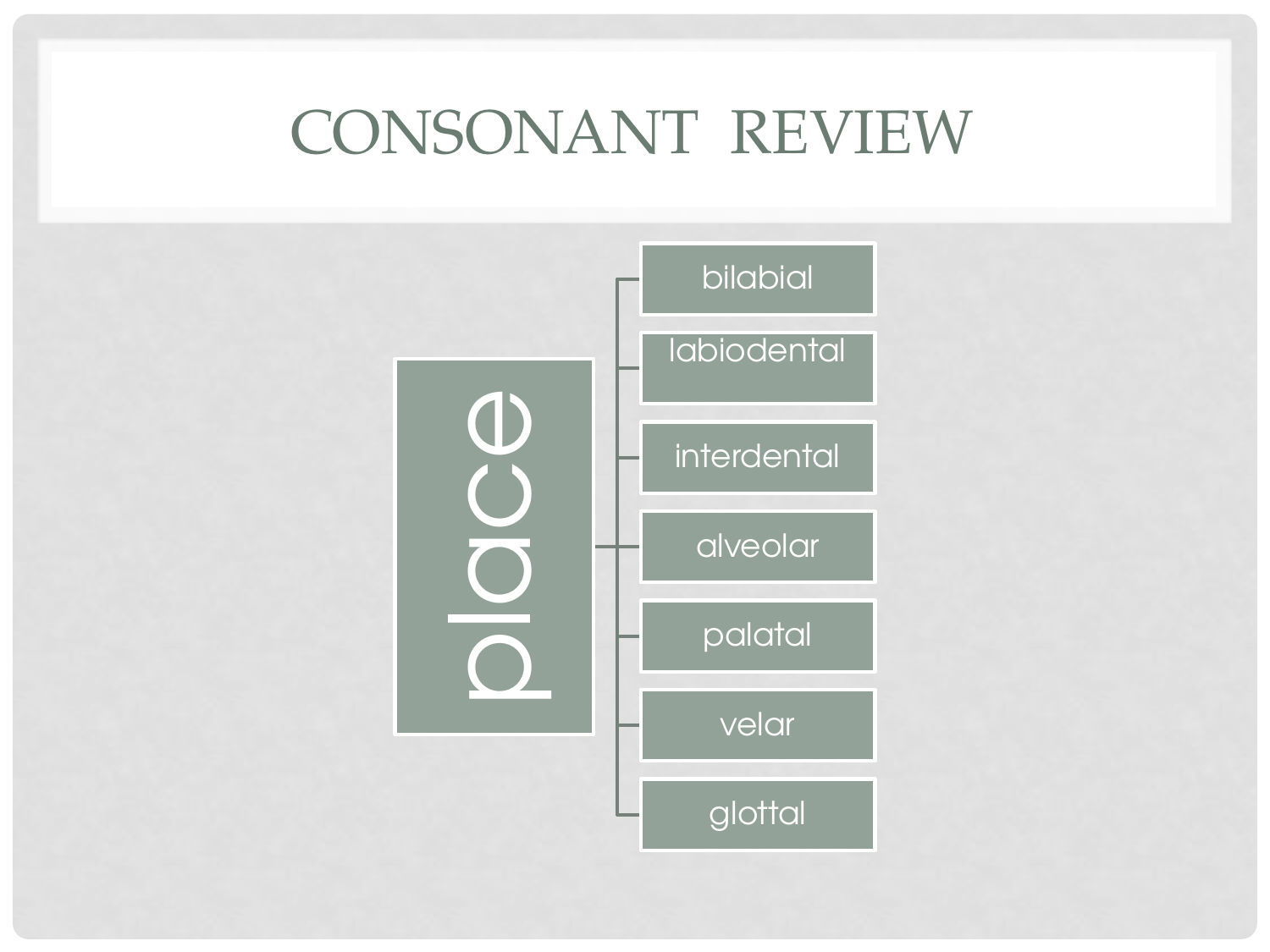

# Consonant  review

place
bilabial
labiodental
interdental
alveolar
palatal
velar
glottal